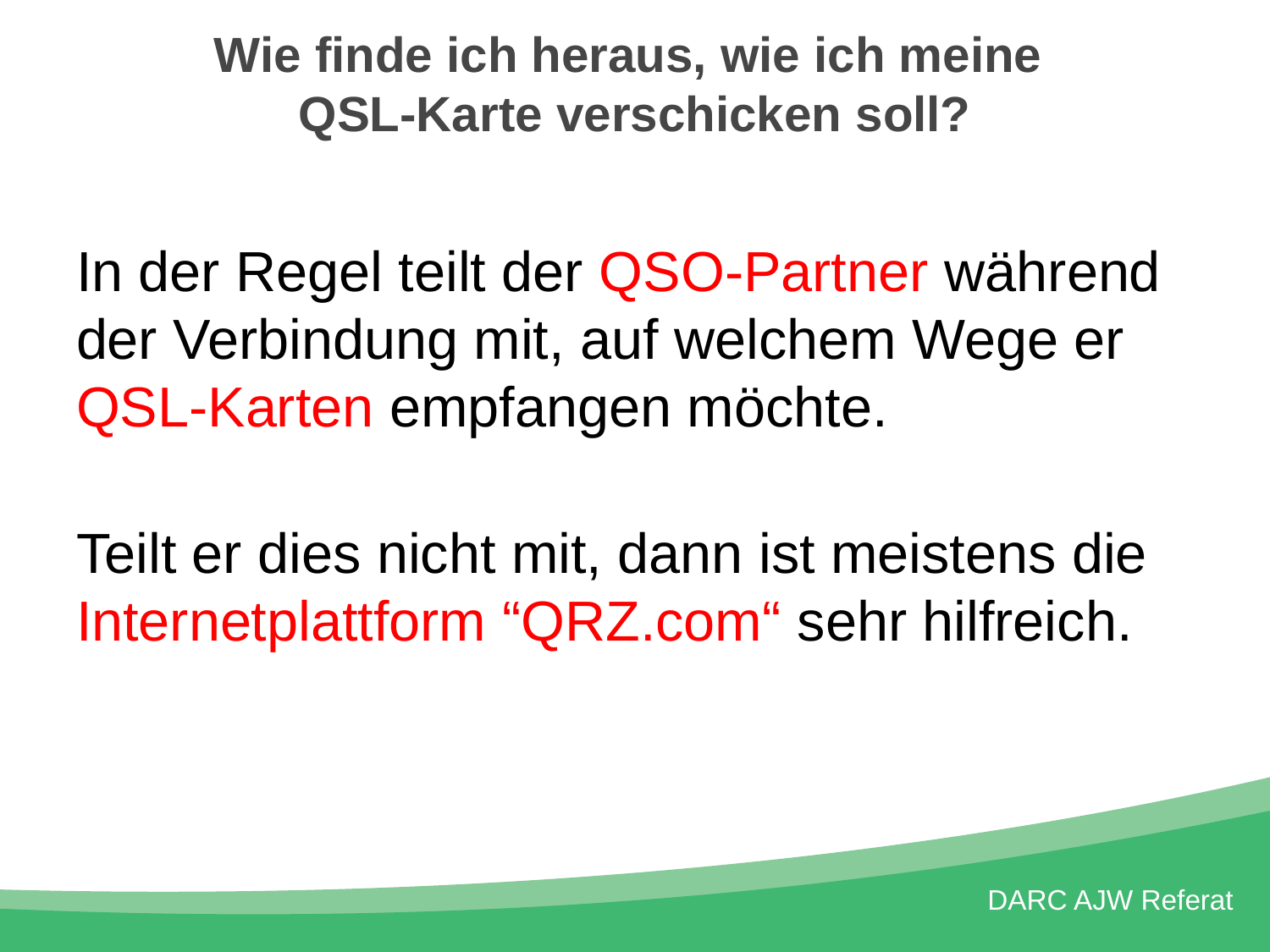

# Wie finde ich heraus, wie ich meine QSL-Karte verschicken soll?

In der Regel teilt der QSO-Partner während der Verbindung mit, auf welchem Wege er QSL-Karten empfangen möchte.
Teilt er dies nicht mit, dann ist meistens die Internetplattform “QRZ.com“ sehr hilfreich.